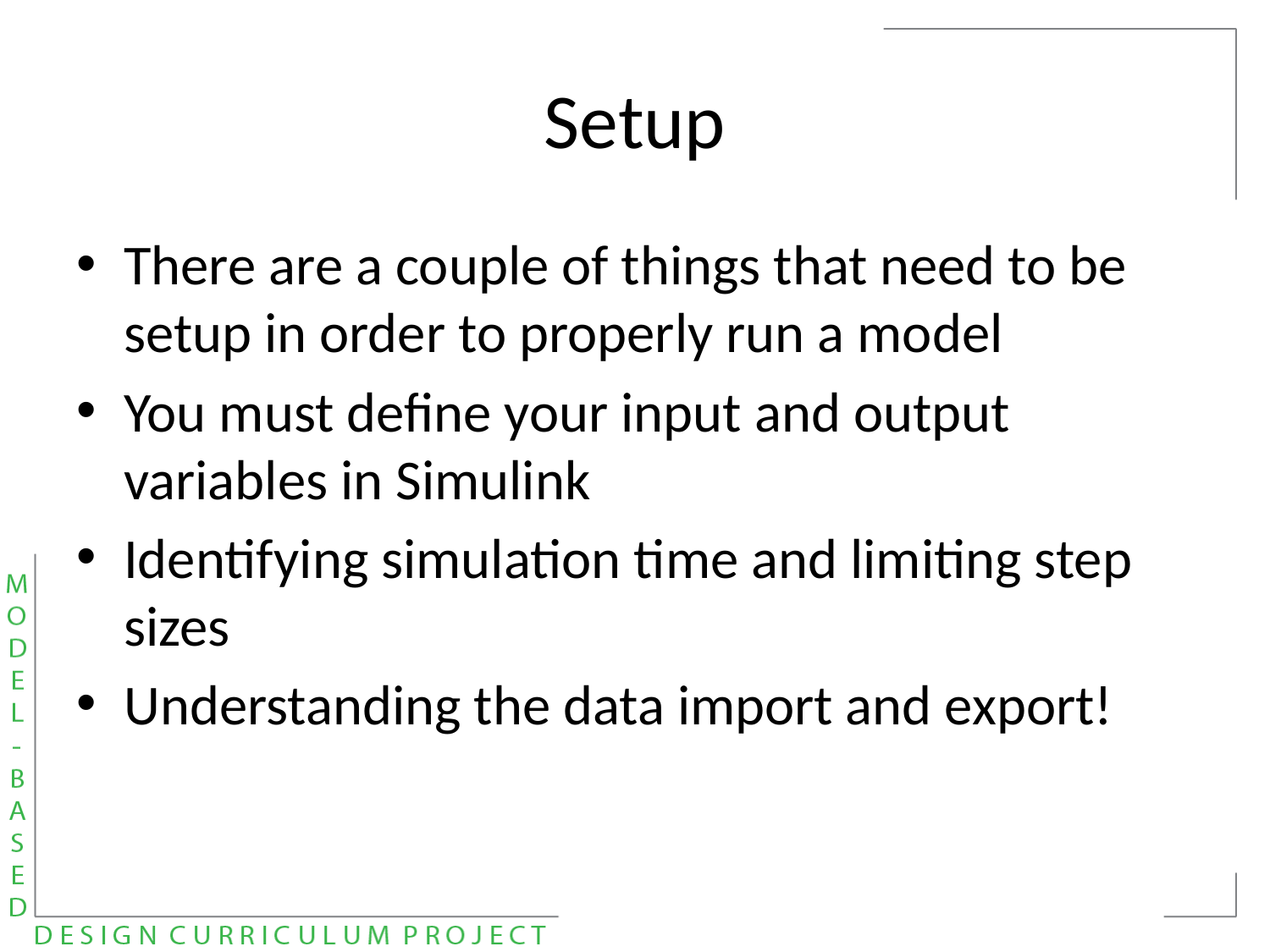

# Setup
There are a couple of things that need to be setup in order to properly run a model
You must define your input and output variables in Simulink
Identifying simulation time and limiting step sizes
Understanding the data import and export!